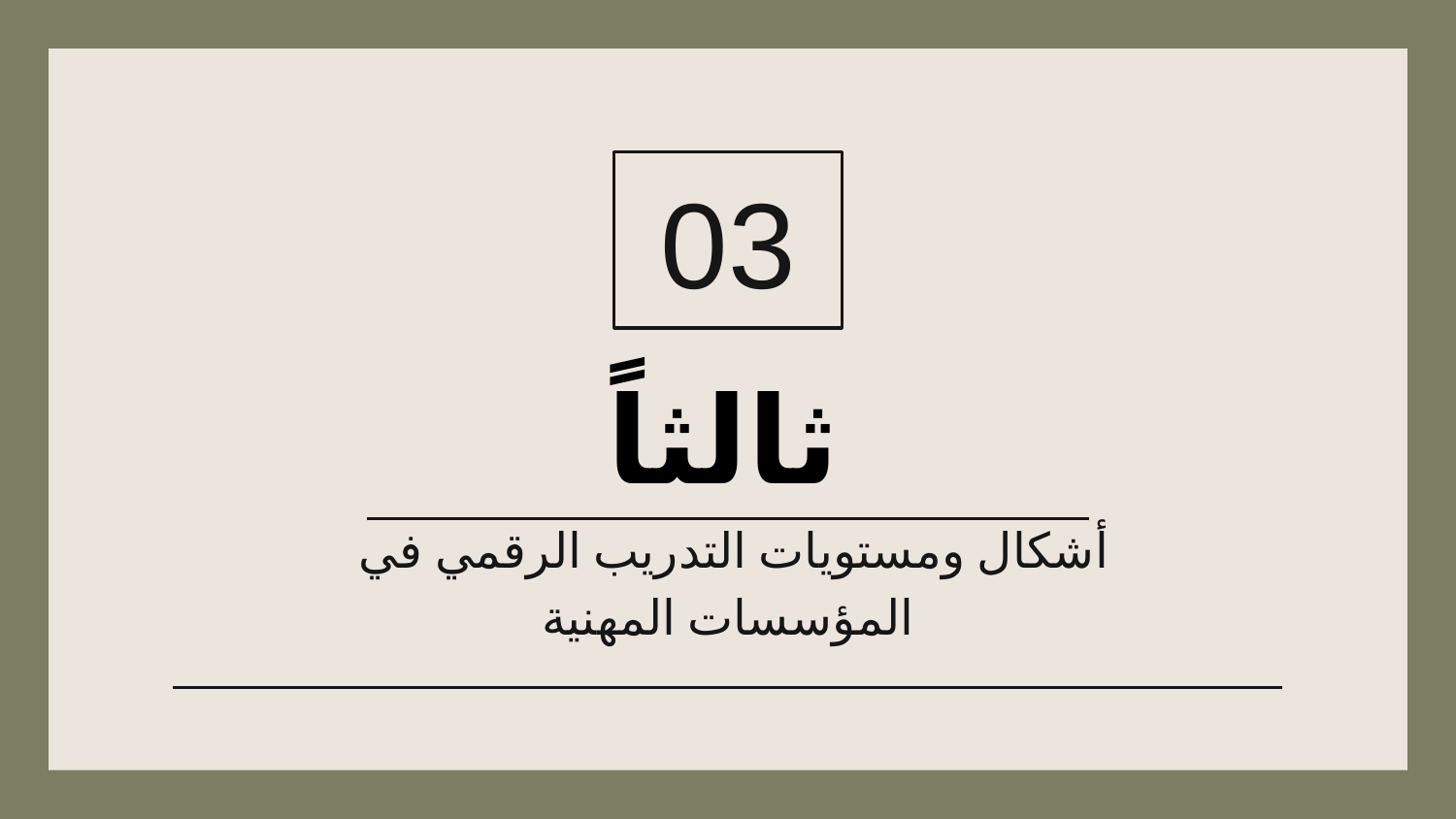

03
# ثالثاً
 أشكال ومستويات التدريب الرقمي في المؤسسات المهنية